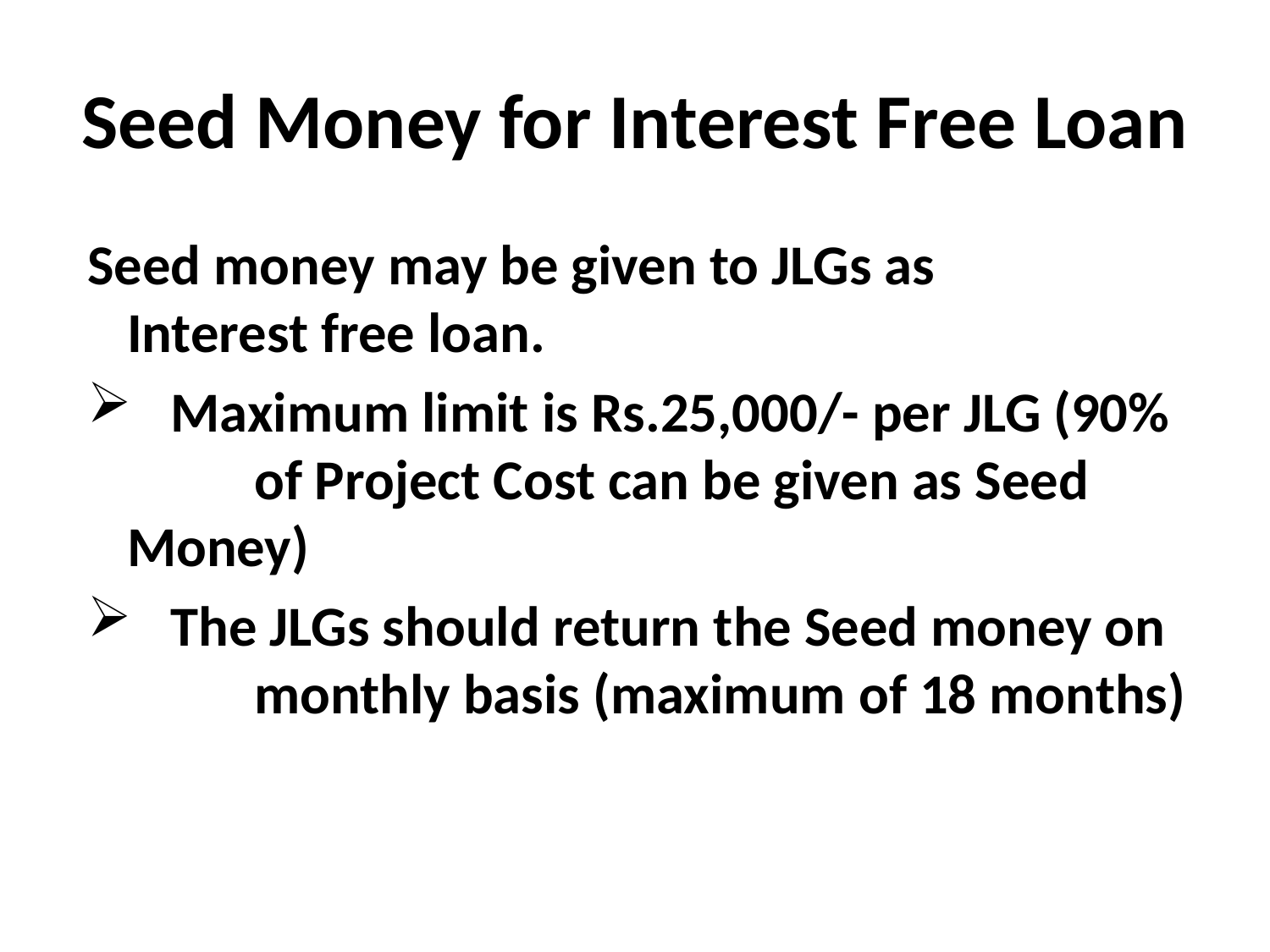

# Seed Money for Interest Free Loan
Seed money may be given to JLGs as 	Interest free loan.
   Maximum limit is Rs.25,000/- per JLG (90%    	of Project Cost can be given as Seed  	Money)
   The JLGs should return the Seed money on 	monthly basis (maximum of 18 months)